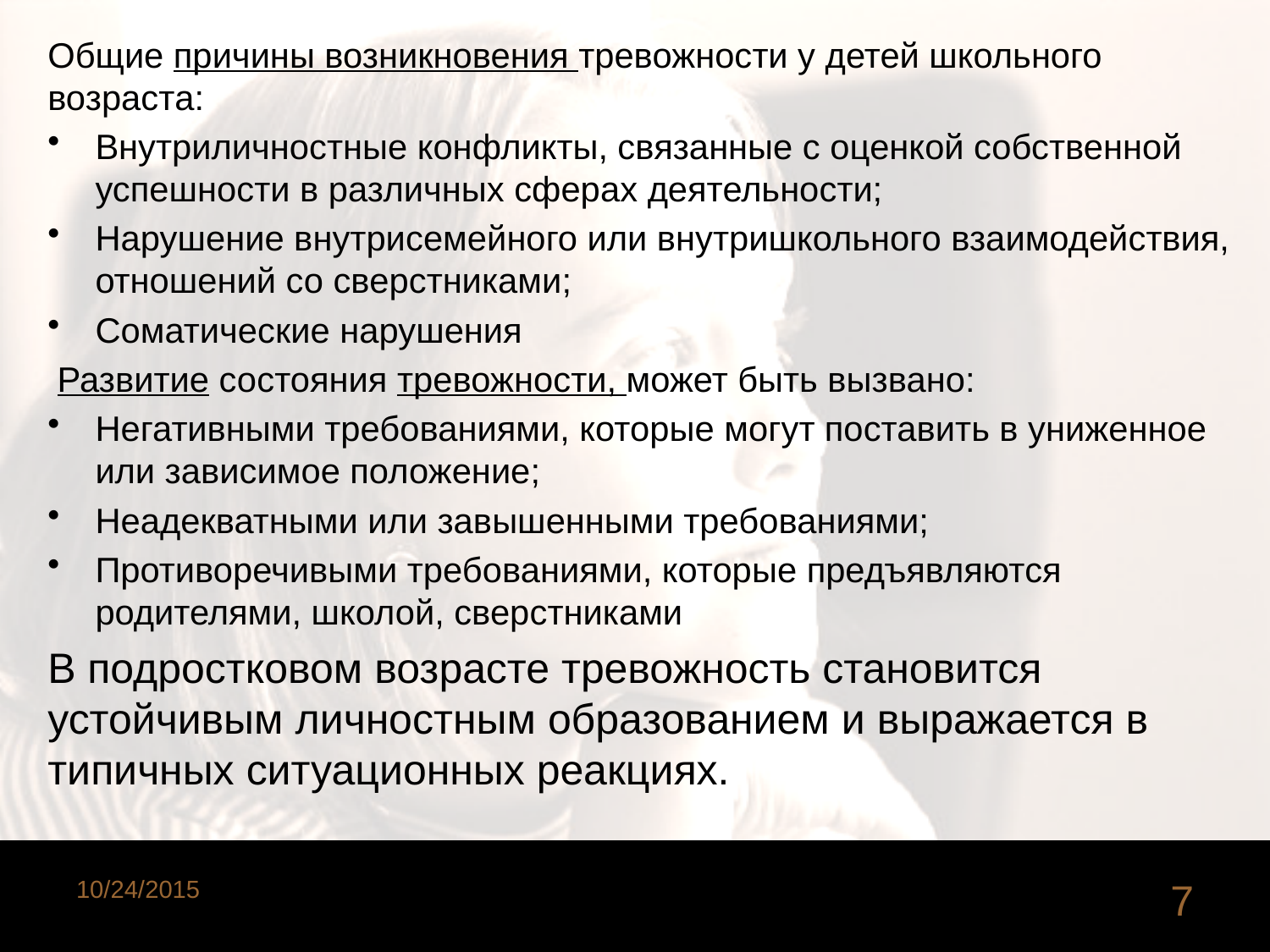

Общие причины возникновения тревожности у детей школьного возраста:
Внутриличностные конфликты, связанные с оценкой собственной успешности в различных сферах деятельности;
Нарушение внутрисемейного или внутришкольного взаимодействия, отношений со сверстниками;
Соматические нарушения
 Развитие состояния тревожности, может быть вызвано:
Негативными требованиями, которые могут поставить в униженное или зависимое положение;
Неадекватными или завышенными требованиями;
Противоречивыми требованиями, которые предъявляются  родителями, школой, сверстниками
В подростковом возрасте тревожность становится устойчивым личностным образованием и выражается в типичных ситуационных реакциях.
10/24/2015
7